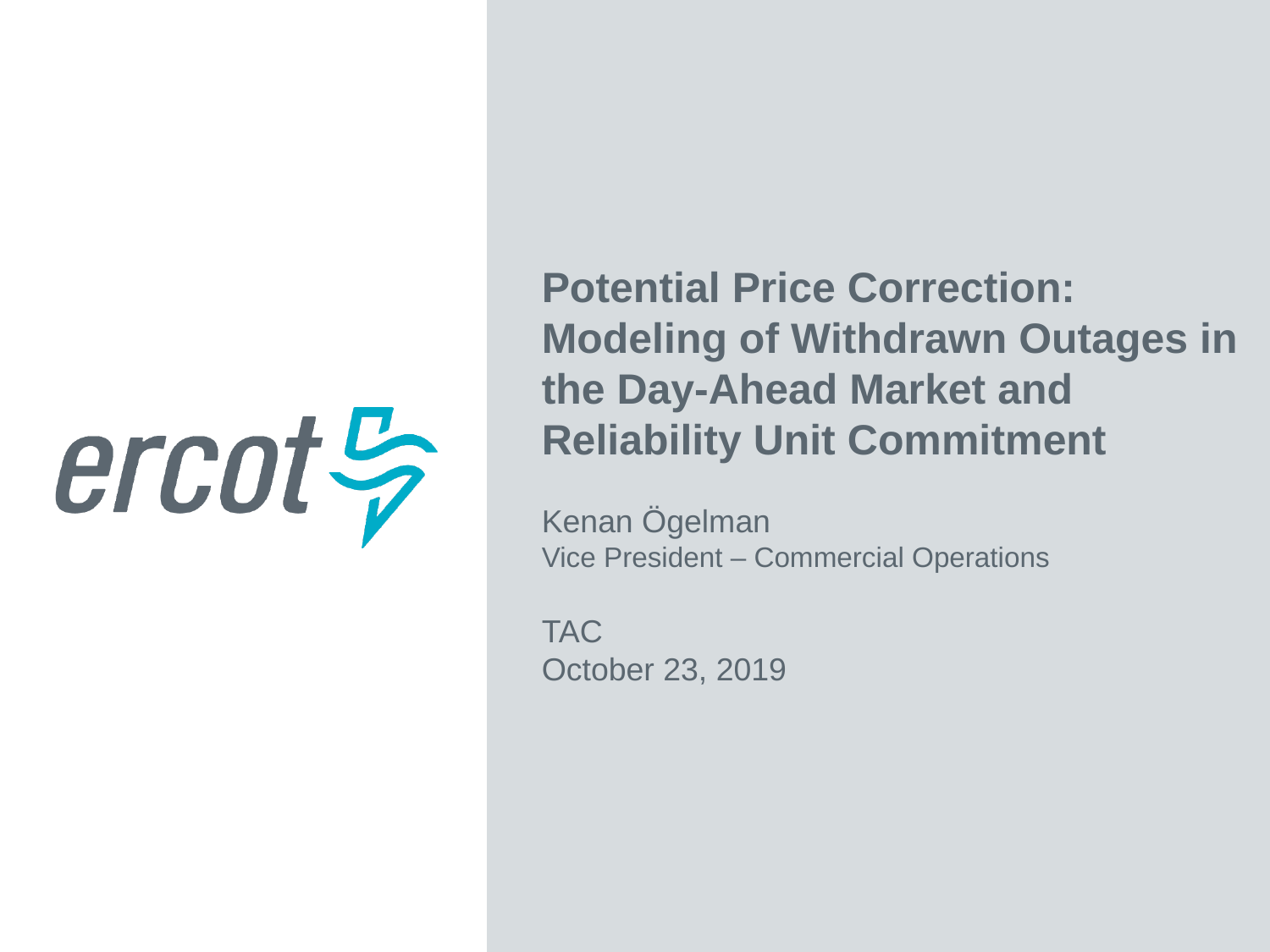

Potential Price Correction:
Modeling of Withdrawn Outages in the Day-Ahead Market and Reliability Unit Commitment

Kenan Ögelman
Vice President – Commercial Operations

TAC
October 23, 2019